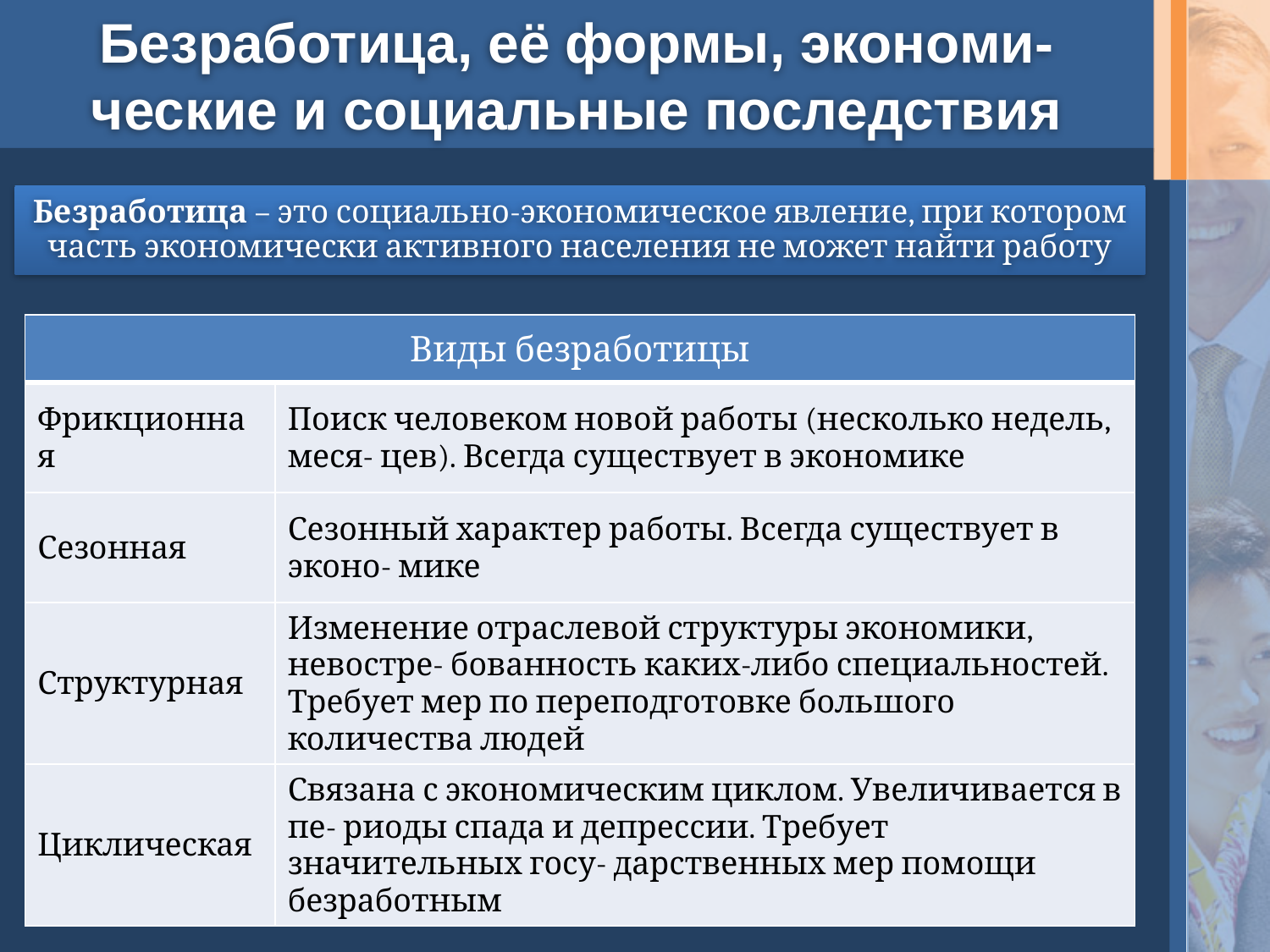

# Безработица, её формы, экономи- ческие и социальные последствия

Безработица – это социально-экономическое явление, при котором часть экономически активного населения не может найти работу
| Виды безработицы |  |
| --- | --- |
| Фрикционная | Поиск человеком новой работы (несколько недель, меся- цев). Всегда существует в экономике |
| Сезонная | Сезонный характер работы. Всегда существует в эконо- мике |
| Структурная | Изменение отраслевой структуры экономики, невостре- бованность каких-либо специальностей. Требует мер по переподготовке большого количества людей |
| Циклическая | Связана с экономическим циклом. Увеличивается в пе- риоды спада и депрессии. Требует значительных госу- дарственных мер помощи безработным |